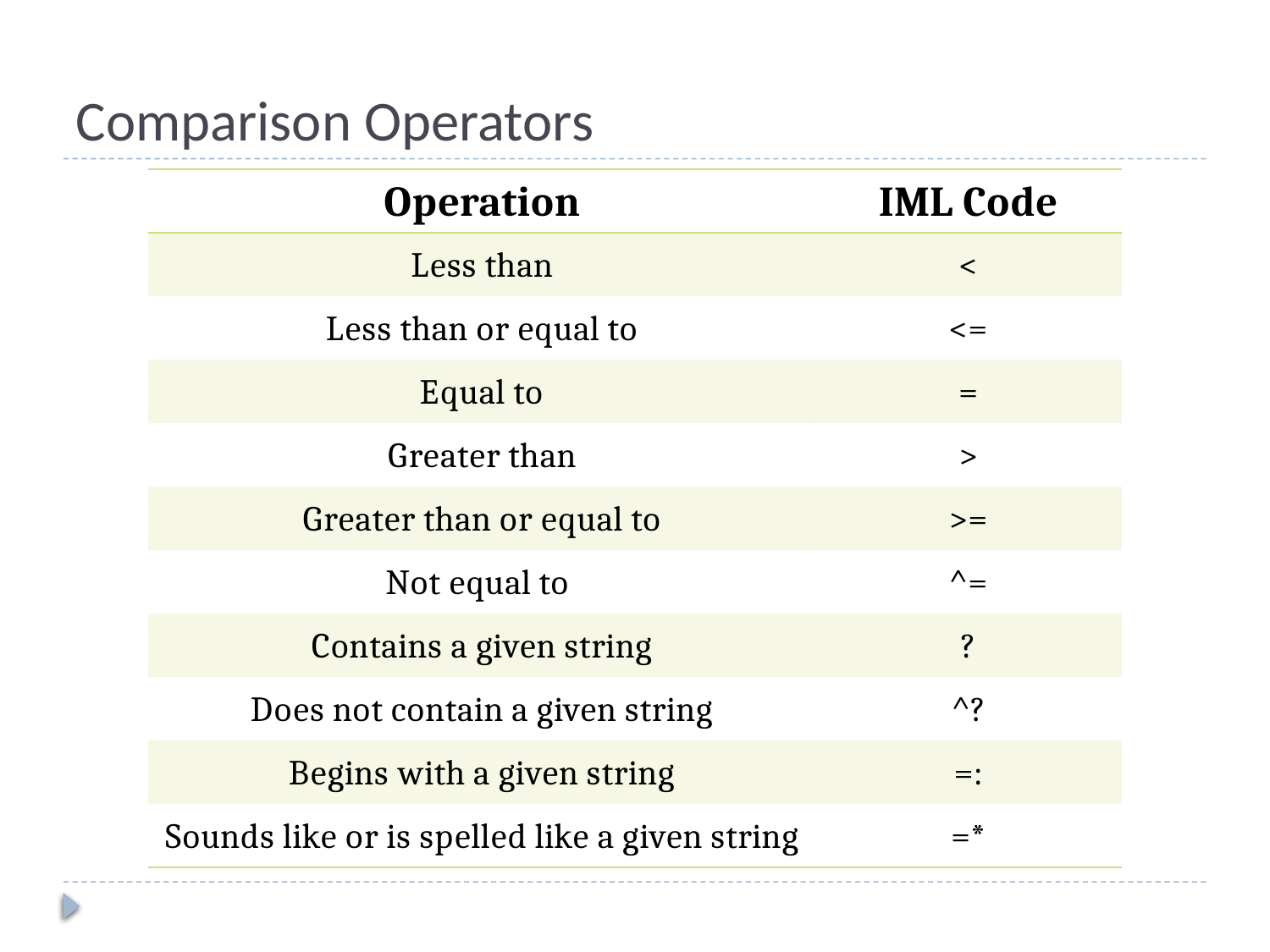

# Comparison Operators
| Operation | IML Code |
| --- | --- |
| Less than | < |
| Less than or equal to | <= |
| Equal to | = |
| Greater than | > |
| Greater than or equal to | >= |
| Not equal to | ^= |
| Contains a given string | ? |
| Does not contain a given string | ^? |
| Begins with a given string | =: |
| Sounds like or is spelled like a given string | =\* |